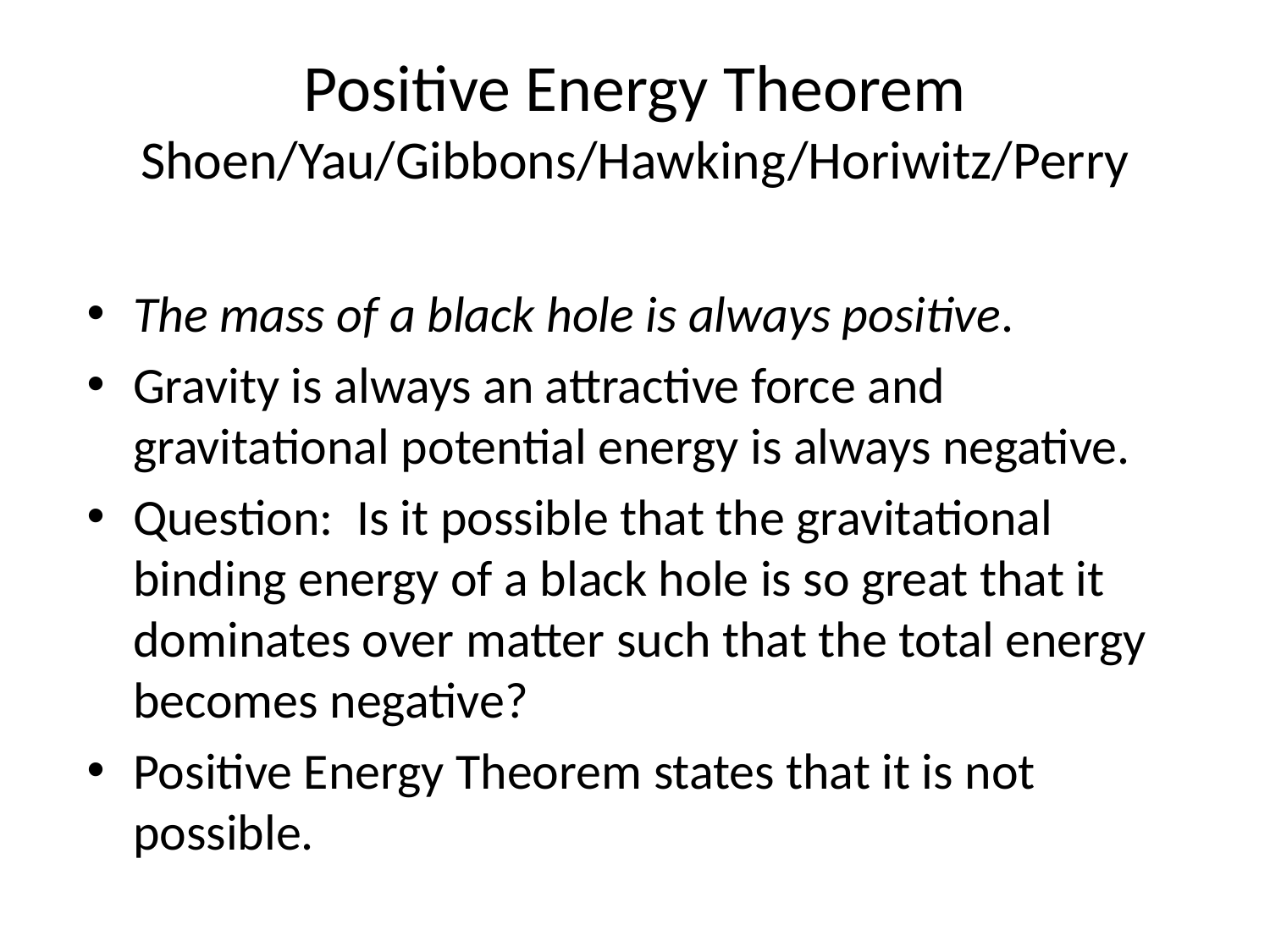

# Positive Energy Theorem Shoen/Yau/Gibbons/Hawking/Horiwitz/Perry
The mass of a black hole is always positive.
Gravity is always an attractive force and gravitational potential energy is always negative.
Question:  Is it possible that the gravitational binding energy of a black hole is so great that it dominates over matter such that the total energy becomes negative?
Positive Energy Theorem states that it is not possible.